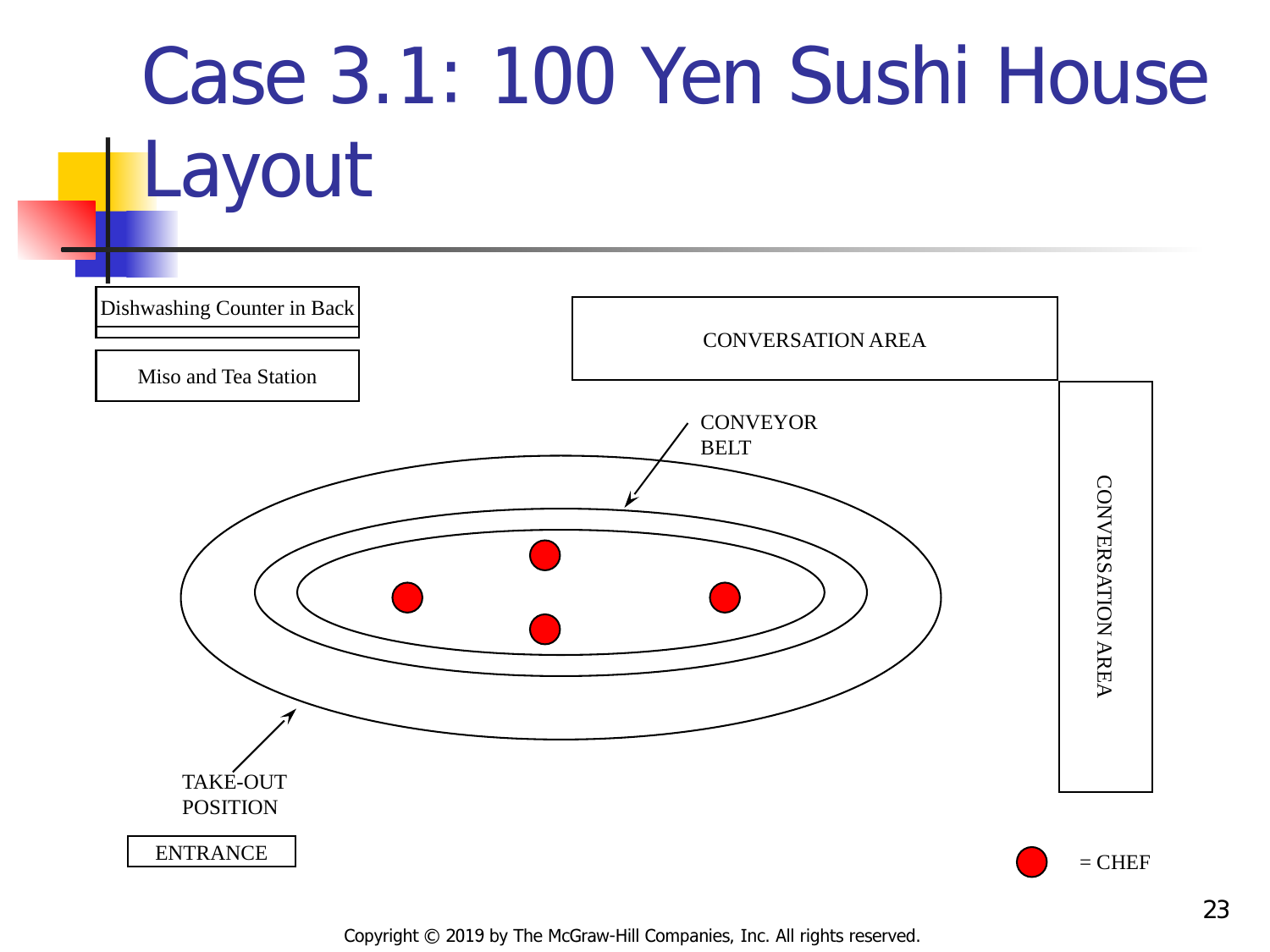

# Case 3.1: 100 Yen Sushi House Layout

Dishwashing Counter in Back
CONVERSATION AREA
Miso and Tea Station
CONVEYOR BELT

CONVERSATION AREA

TAKE-OUT POSITION
ENTRANCE
= CHEF

23
Copyright © 2019 by The McGraw-Hill Companies, Inc. All rights reserved.